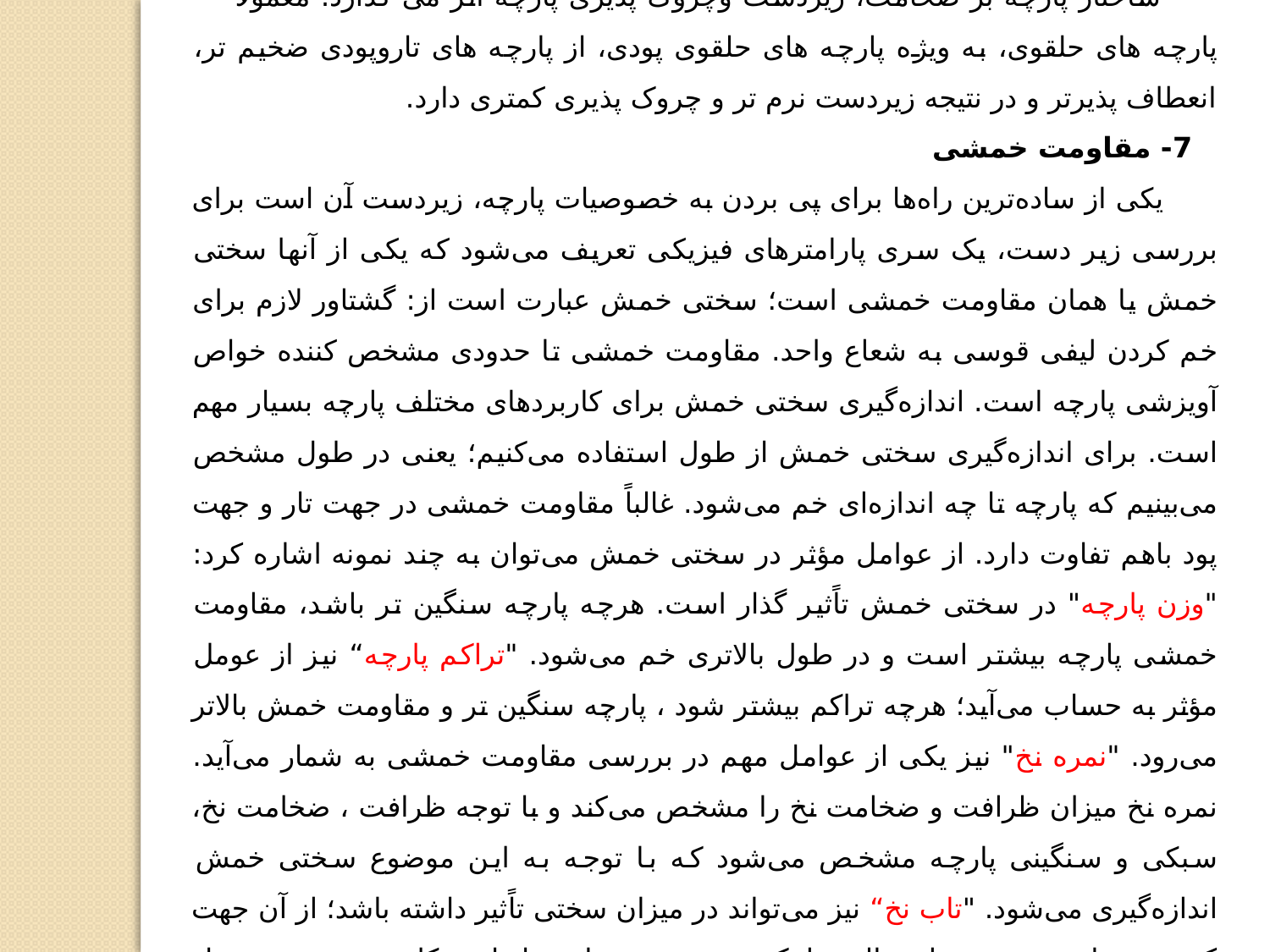

6- ساختار پارچه
   ساختار پارچه بر ضخامت، زیردست وچروک پذیری پارچه اثر می گذارد. معمولاً     پارچه های حلقوی، به ویژه پارچه های حلقوی پودی، از پارچه های تاروپودی ضخیم تر، انعطاف پذیرتر و در نتیجه زیردست نرم تر و چروک پذیری کمتری دارد.
7- مقاومت خمشی
   یکی از ساده‌ترین راه‌ها برای پی بردن به خصوصیات پارچه، زیردست آن است برای بررسی زیر دست، یک سری پارامترهای فیزیکی تعریف می‌شود که یکی از آنها سختی خمش یا همان مقاومت خمشی است؛ سختی خمش عبارت است از: گشتاور لازم برای خم کردن لیفی قوسی به شعاع واحد. مقاومت خمشی تا حدودی مشخص کننده خواص آویزشی پارچه است. اندازه‌گیری سختی خمش برای کاربردهای مختلف پارچه بسیار مهم است. برای اندازه‌گیری سختی خمش از طول استفاده می‌کنیم؛ یعنی در طول مشخص می‌بینیم که پارچه تا چه اندازه‌ای خم می‌شود. غالباً مقاومت خمشی در جهت تار و جهت پود باهم تفاوت دارد. از عوامل مؤثر در سختی خمش می‌توان به چند نمونه اشاره کرد: "وزن پارچه" در سختی خمش تاًثیر گذار است. هرچه پارچه سنگین تر باشد، مقاومت خمشی پارچه بیشتر است و در طول بالاتری خم می‌شود. "تراکم پارچه“ نیز از عومل مؤثر به حساب می‌آید؛ هرچه تراکم بیشتر شود ، پارچه سنگین تر و مقاومت خمش بالاتر می‌رود. "نمره نخ" نیز یکی از عوامل مهم در بررسی مقاومت خمشی به شمار می‌آید. نمره نخ میزان ظرافت و ضخامت نخ را مشخص می‌کند و با توجه ظرافت ، ضخامت نخ، سبکی و سنگینی پارچه مشخص می‌شود که با توجه به این موضوع سختی خمش اندازه‌گیری می‌شود. "تاب نخ“ نیز می‌تواند در میزان سختی تاًثیر داشته باشد؛ از آن جهت که هرچه تاب نخ بیشتر باشد البته تا یک حد مشخص، پارچه از استحکام بیشتری برخوردار است و استحکام ، خود باعث می‌شود سختی خمش بالا رود.